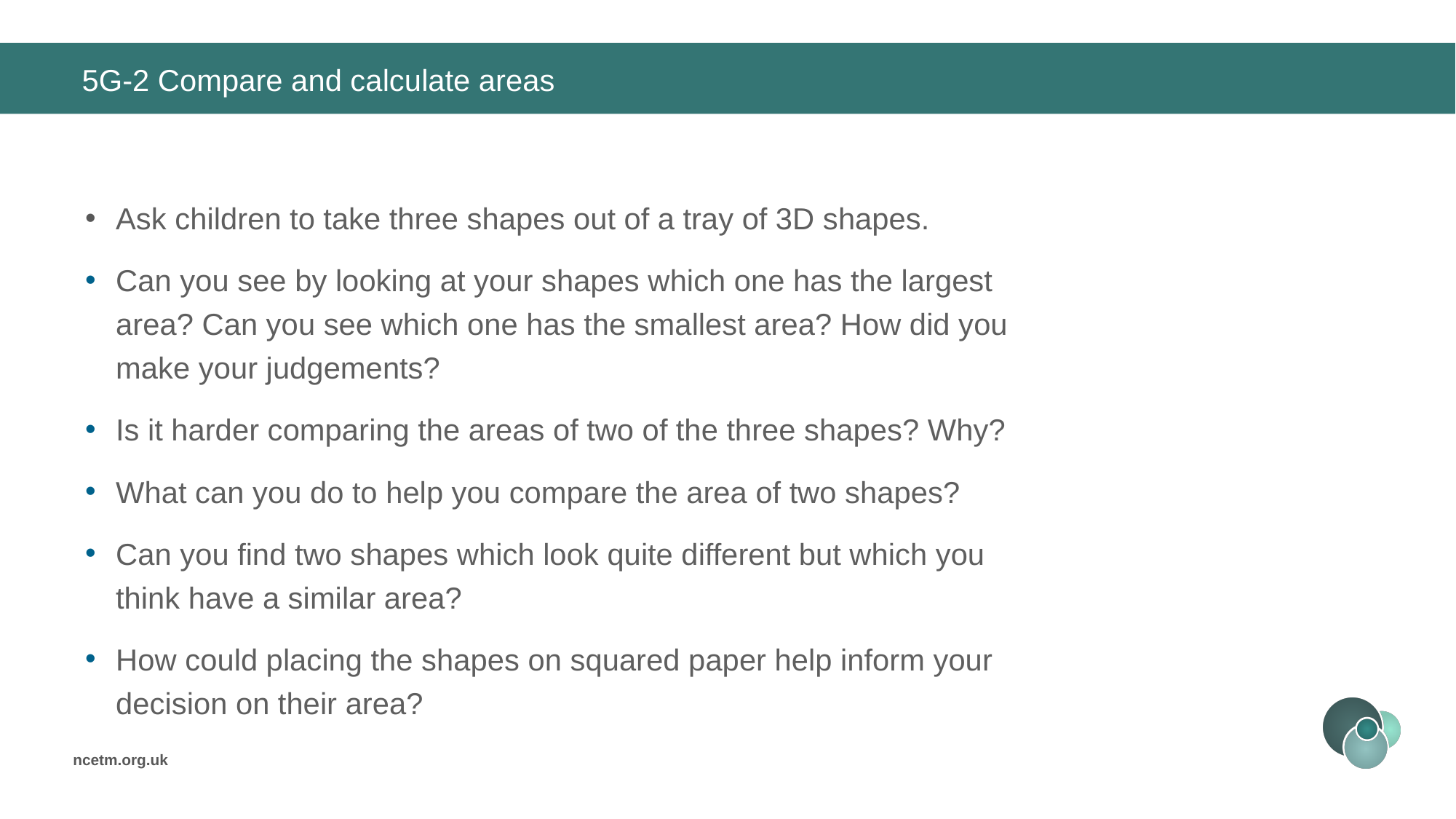

# 5G-2 Compare and calculate areas
Ask children to take three shapes out of a tray of 3D shapes.
Can you see by looking at your shapes which one has the largest area? Can you see which one has the smallest area? How did you make your judgements?
Is it harder comparing the areas of two of the three shapes? Why?
What can you do to help you compare the area of two shapes?
Can you find two shapes which look quite different but which you think have a similar area?
How could placing the shapes on squared paper help inform your decision on their area?